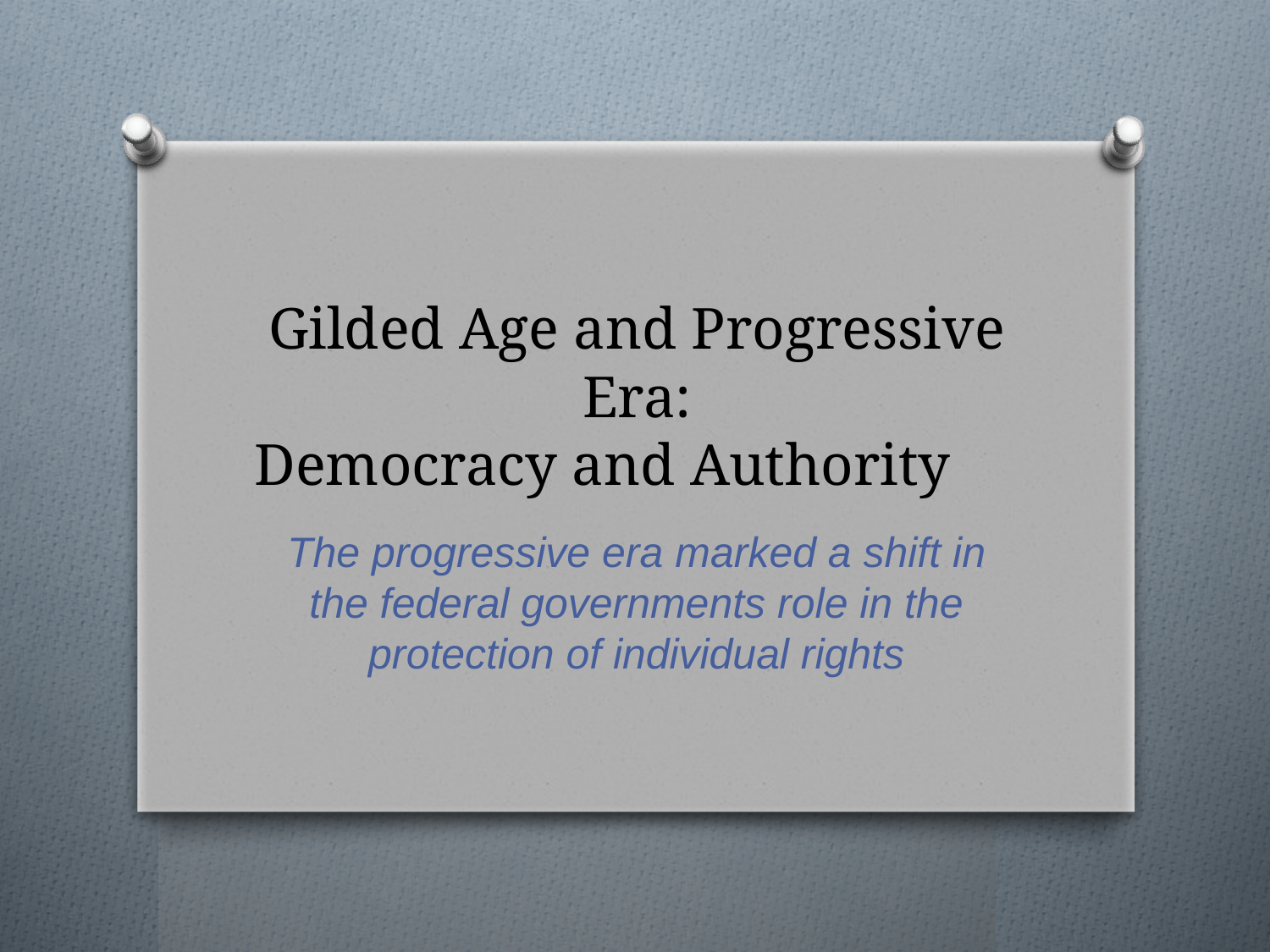

# Gilded Age and Progressive Era: Democracy and Authority
The progressive era marked a shift in the federal governments role in the protection of individual rights